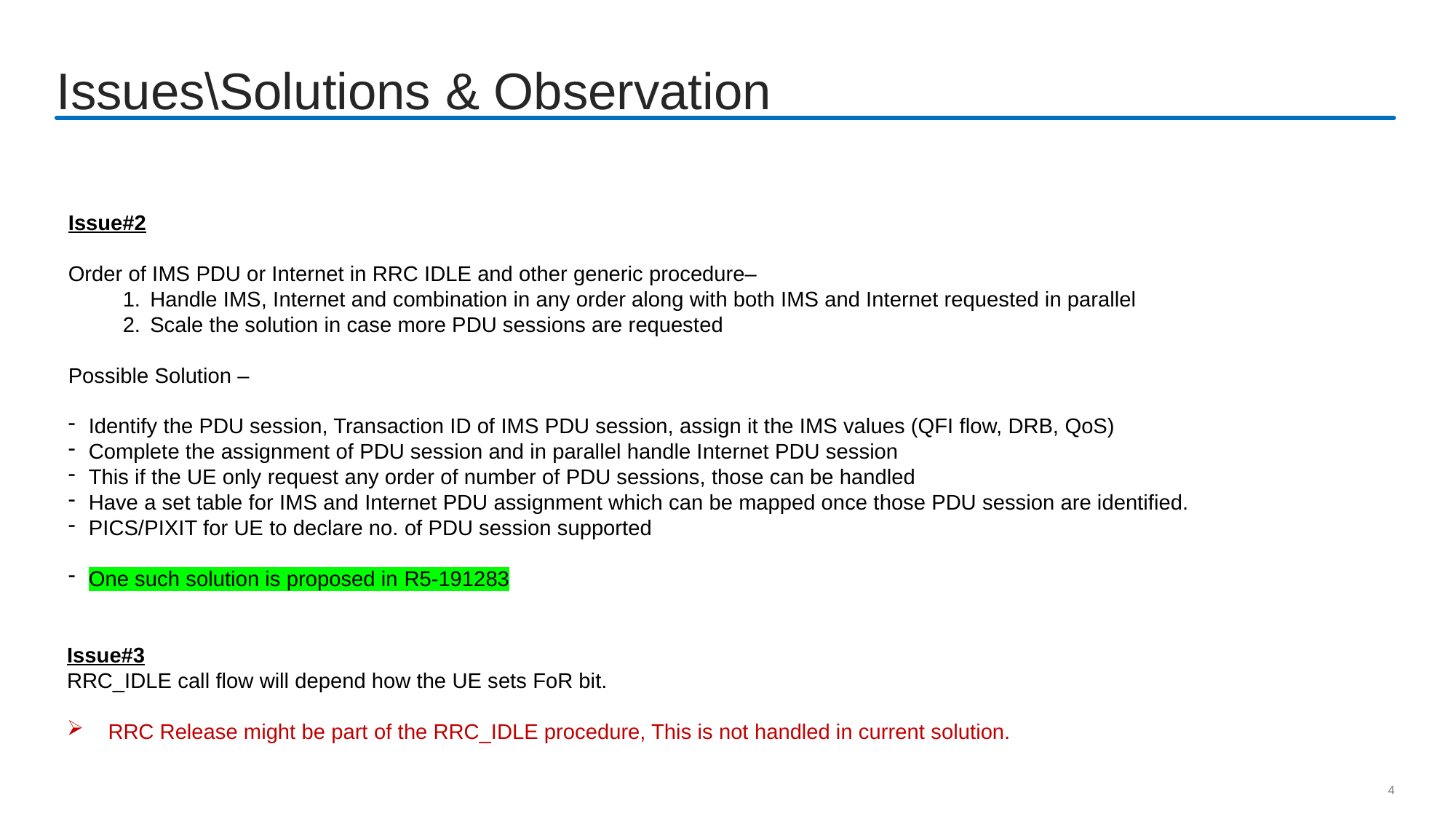

# Issues\Solutions & Observation

Issue#2

Order of IMS PDU or Internet in RRC IDLE and other generic procedure–
Handle IMS, Internet and combination in any order along with both IMS and Internet requested in parallel
Scale the solution in case more PDU sessions are requested

Possible Solution –

Identify the PDU session, Transaction ID of IMS PDU session, assign it the IMS values (QFI flow, DRB, QoS)
Complete the assignment of PDU session and in parallel handle Internet PDU session
This if the UE only request any order of number of PDU sessions, those can be handled
Have a set table for IMS and Internet PDU assignment which can be mapped once those PDU session are identified.
PICS/PIXIT for UE to declare no. of PDU session supported

One such solution is proposed in R5-191283

Issue#3
RRC_IDLE call flow will depend how the UE sets FoR bit.

RRC Release might be part of the RRC_IDLE procedure, This is not handled in current solution.